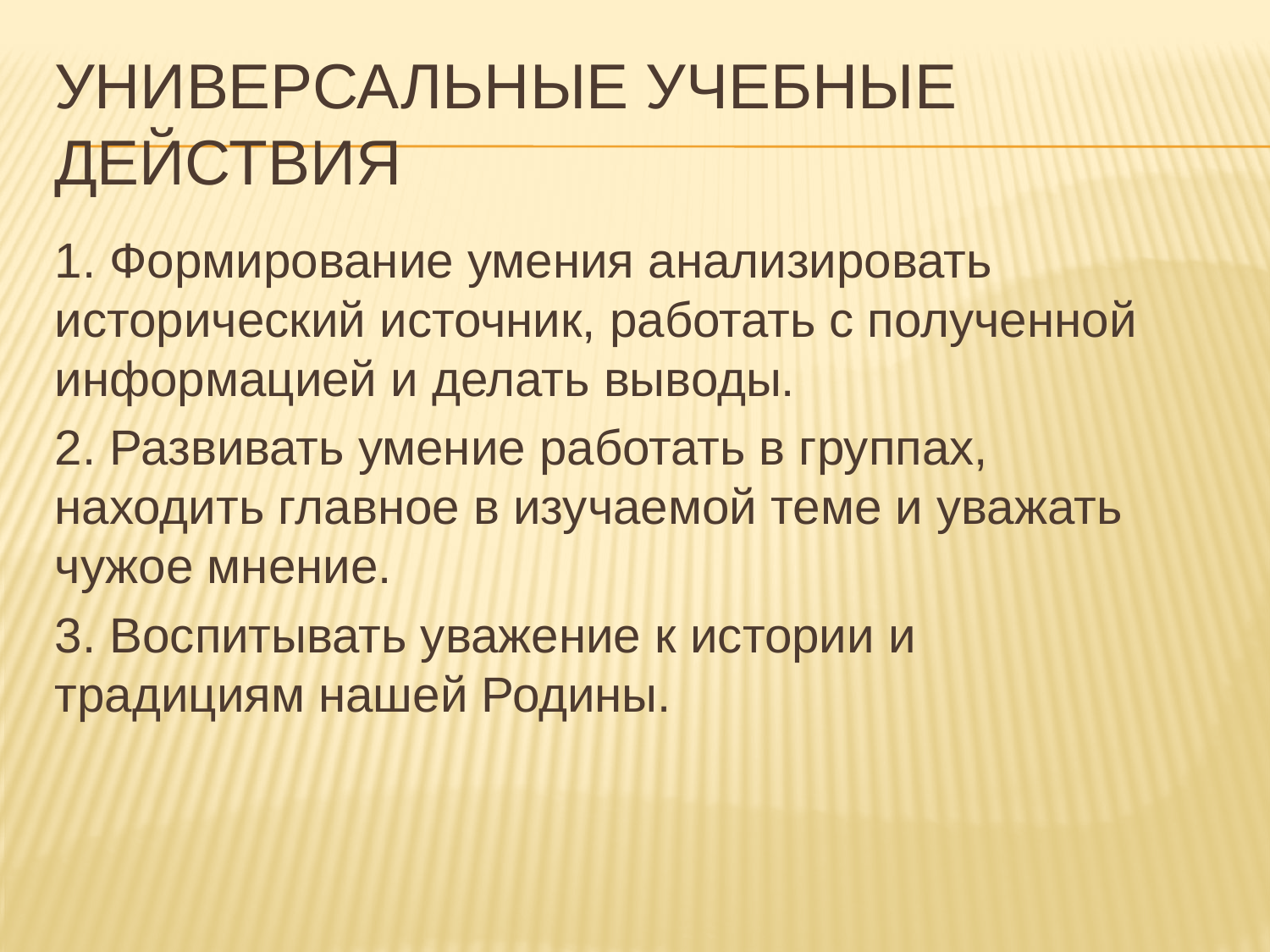

# Универсальные учебные действия
1. Формирование умения анализировать исторический источник, работать с полученной информацией и делать выводы.
2. Развивать умение работать в группах, находить главное в изучаемой теме и уважать  чужое мнение.
3. Воспитывать уважение к истории и традициям нашей Родины.